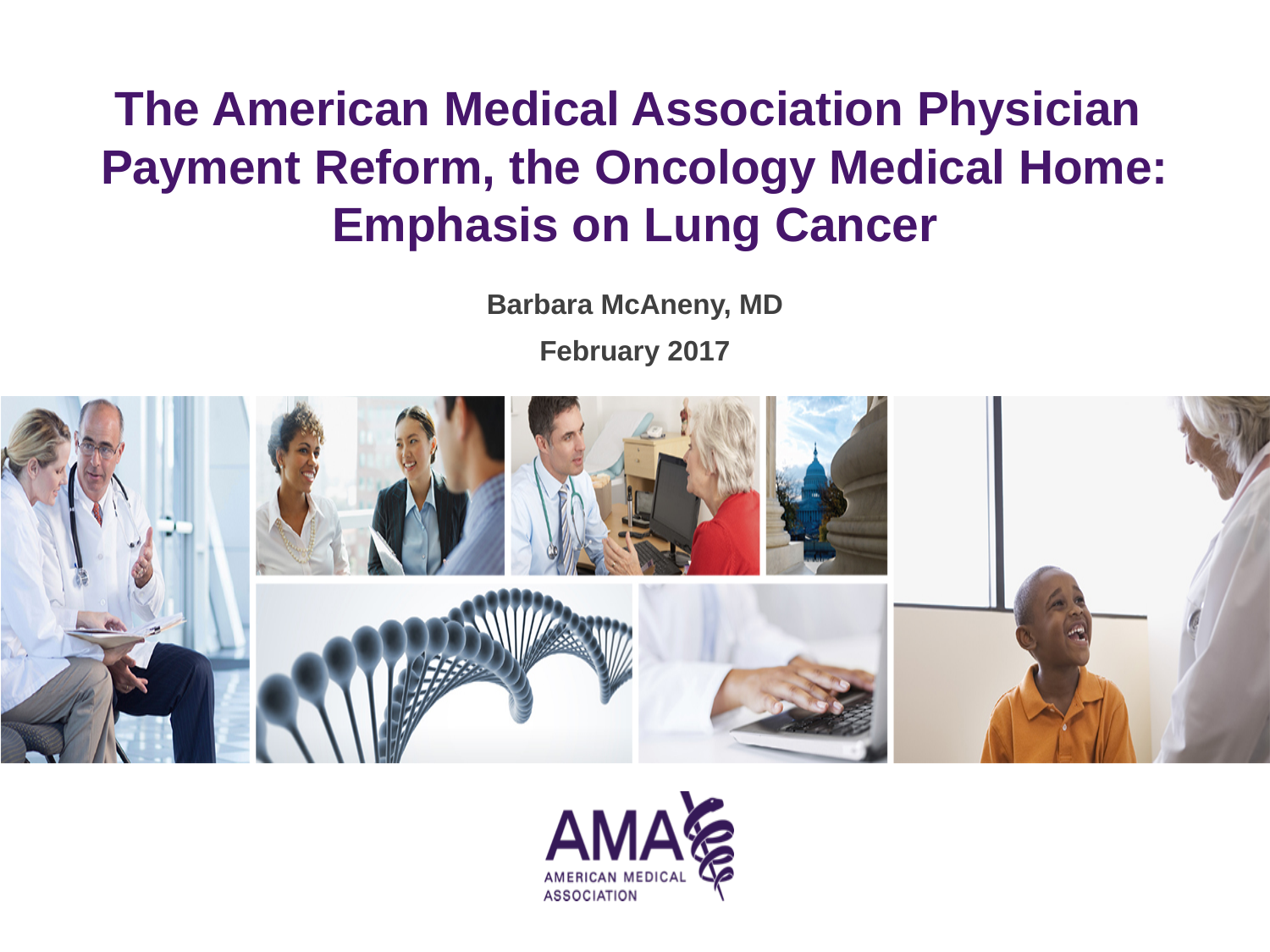

# The American Medical Association Physician Payment Reform, the Oncology Medical Home: Emphasis on Lung Cancer
Barbara McAneny, MD
February 2017